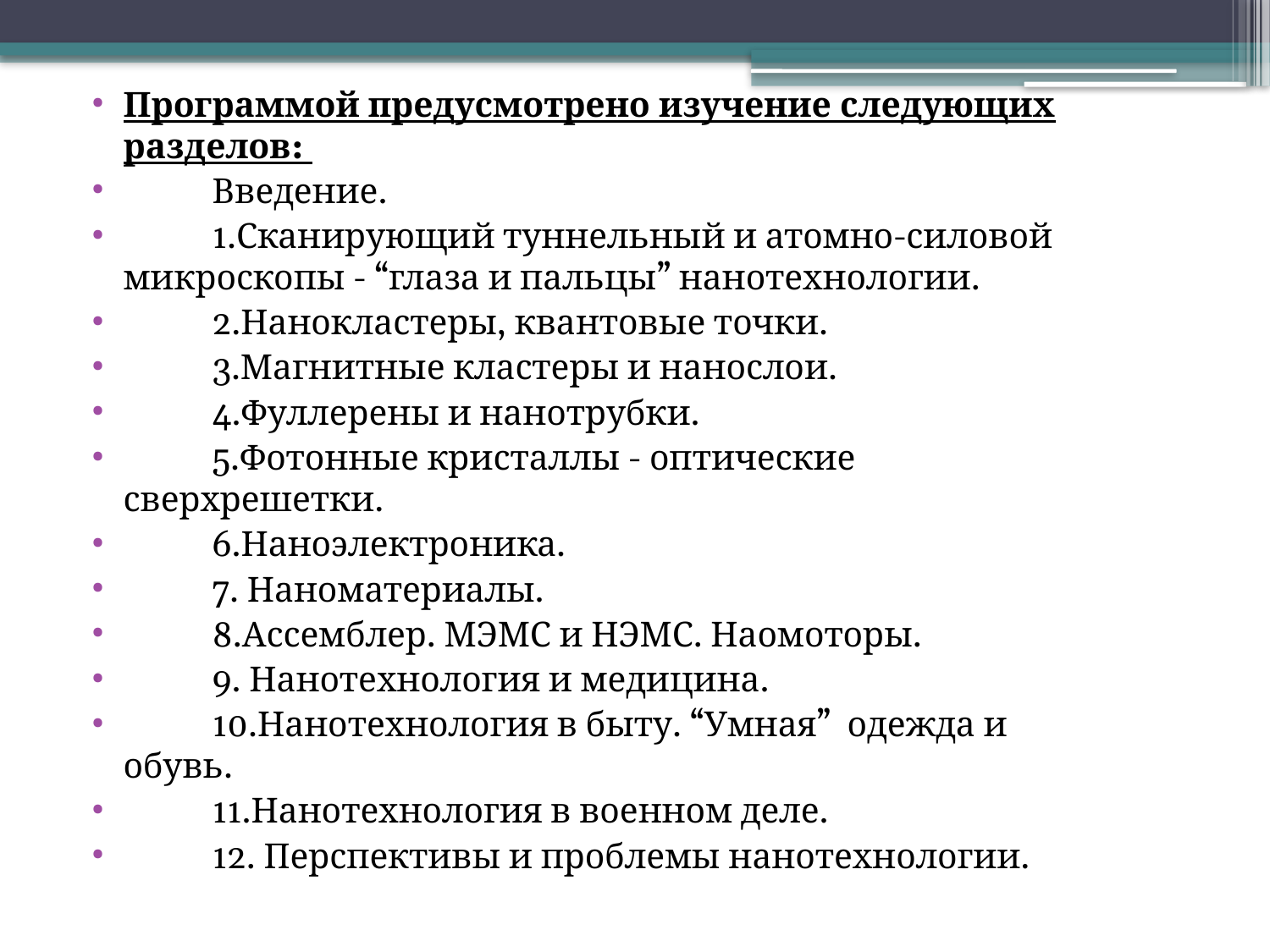

#
Программой предусмотрено изучение следующих разделов:
	Введение.
	1.Сканирующий туннельный и атомно-силовой микроскопы - “глаза и пальцы” нанотехнологии.
	2.Нанокластеры, квантовые точки.
	3.Магнитные кластеры и нанослои.
	4.Фуллерены и нанотрубки.
	5.Фотонные кристаллы - оптические сверхрешетки.
	6.Наноэлектроника.
	7. Наноматериалы.
	8.Ассемблер. МЭМС и НЭМС. Наомоторы.
	9. Нанотехнология и медицина.
	10.Нанотехнология в быту. “Умная”  одежда и обувь.
	11.Нанотехнология в военном деле.
	12. Перспективы и проблемы нанотехнологии.